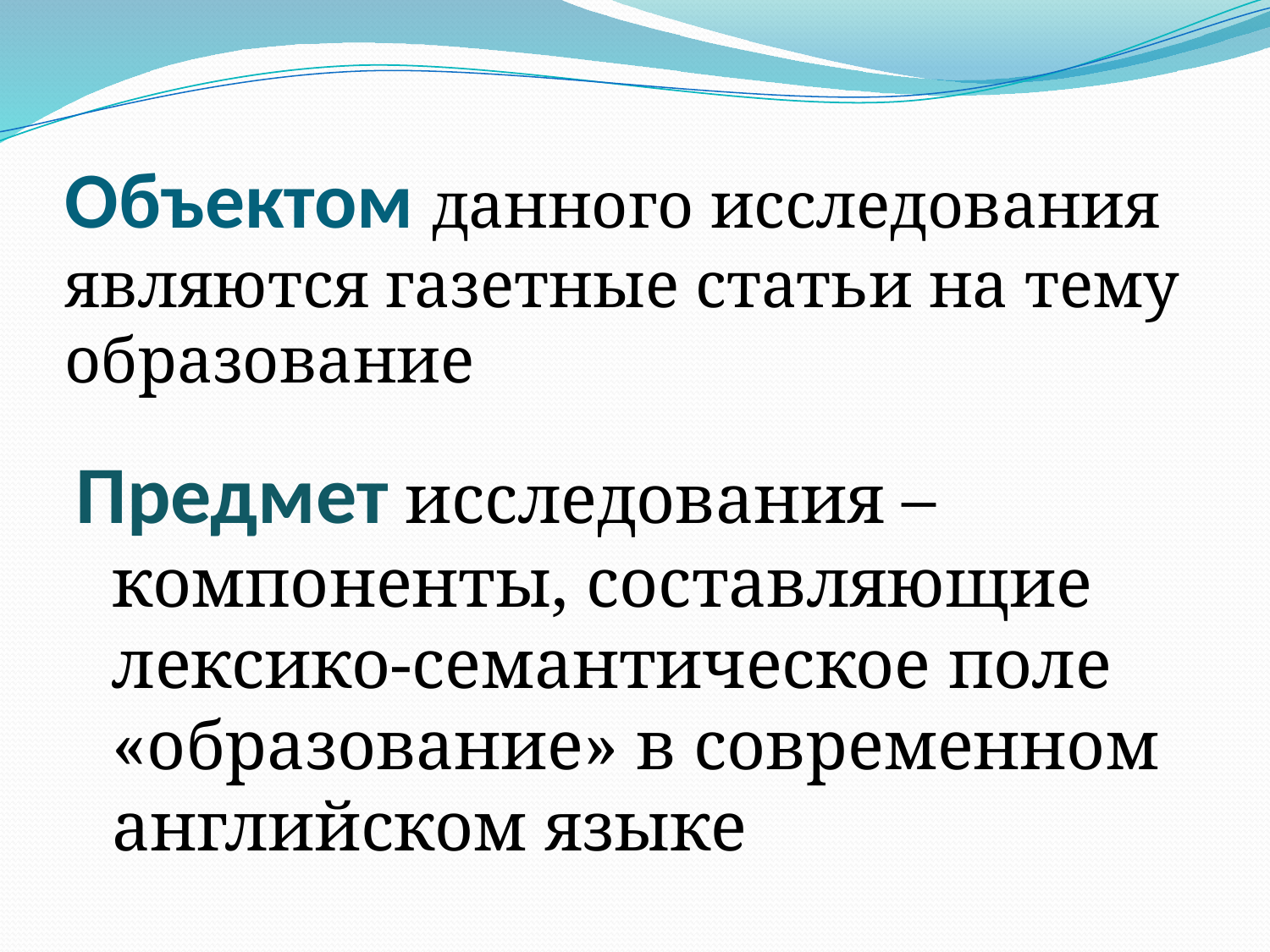

# Объектом данного исследования являются газетные статьи на тему образование
Предмет исследования – компоненты, составляющие  лексико-семантическое поле «образование» в современном английском языке